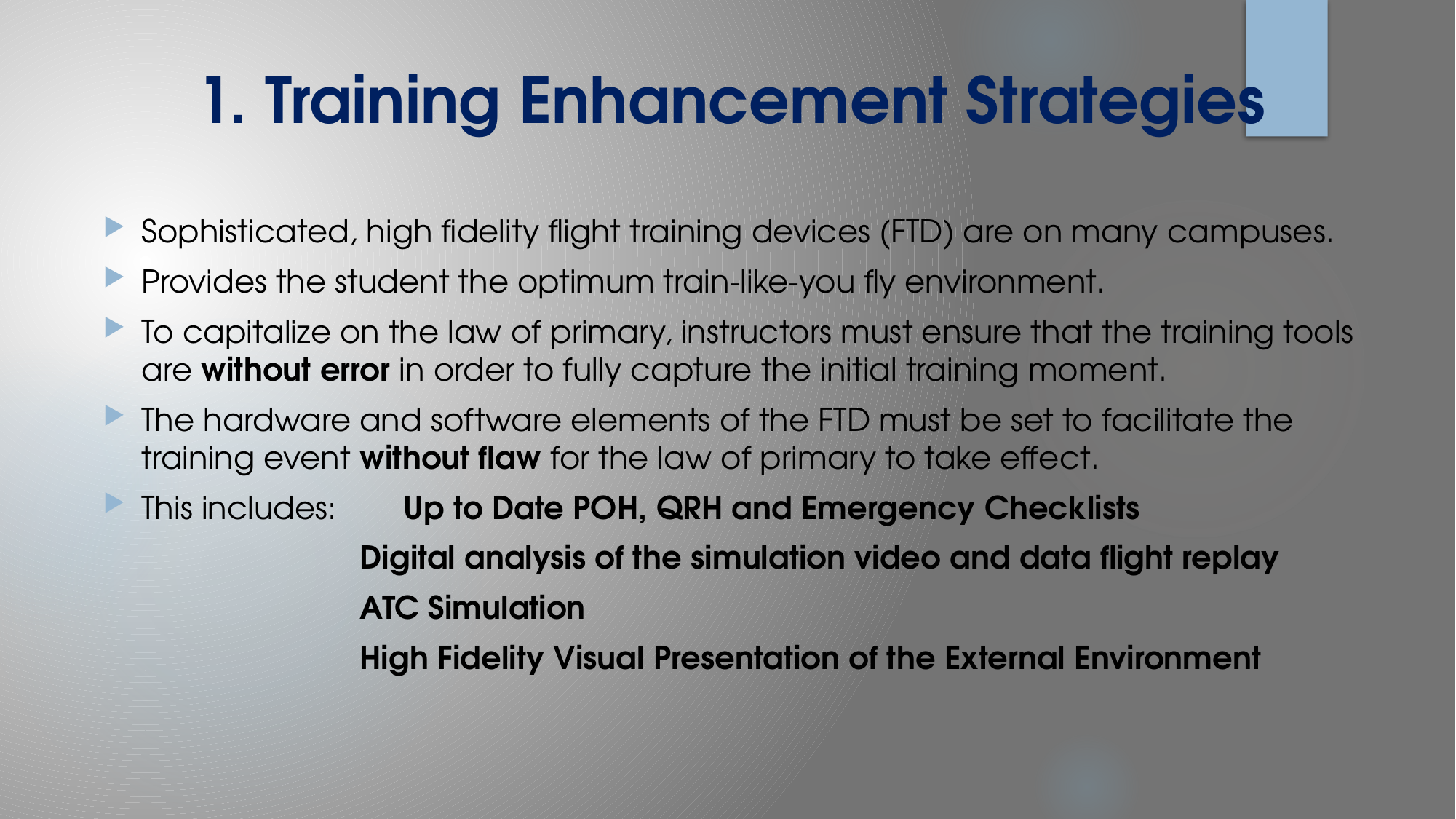

# 1. Training Enhancement Strategies
Sophisticated, high fidelity flight training devices (FTD) are on many campuses.
Provides the student the optimum train-like-you fly environment.
To capitalize on the law of primary, instructors must ensure that the training tools are without error in order to fully capture the initial training moment.
The hardware and software elements of the FTD must be set to facilitate the training event without flaw for the law of primary to take effect.
This includes: 	Up to Date POH, QRH and Emergency Checklists
Digital analysis of the simulation video and data flight replay
ATC Simulation
High Fidelity Visual Presentation of the External Environment